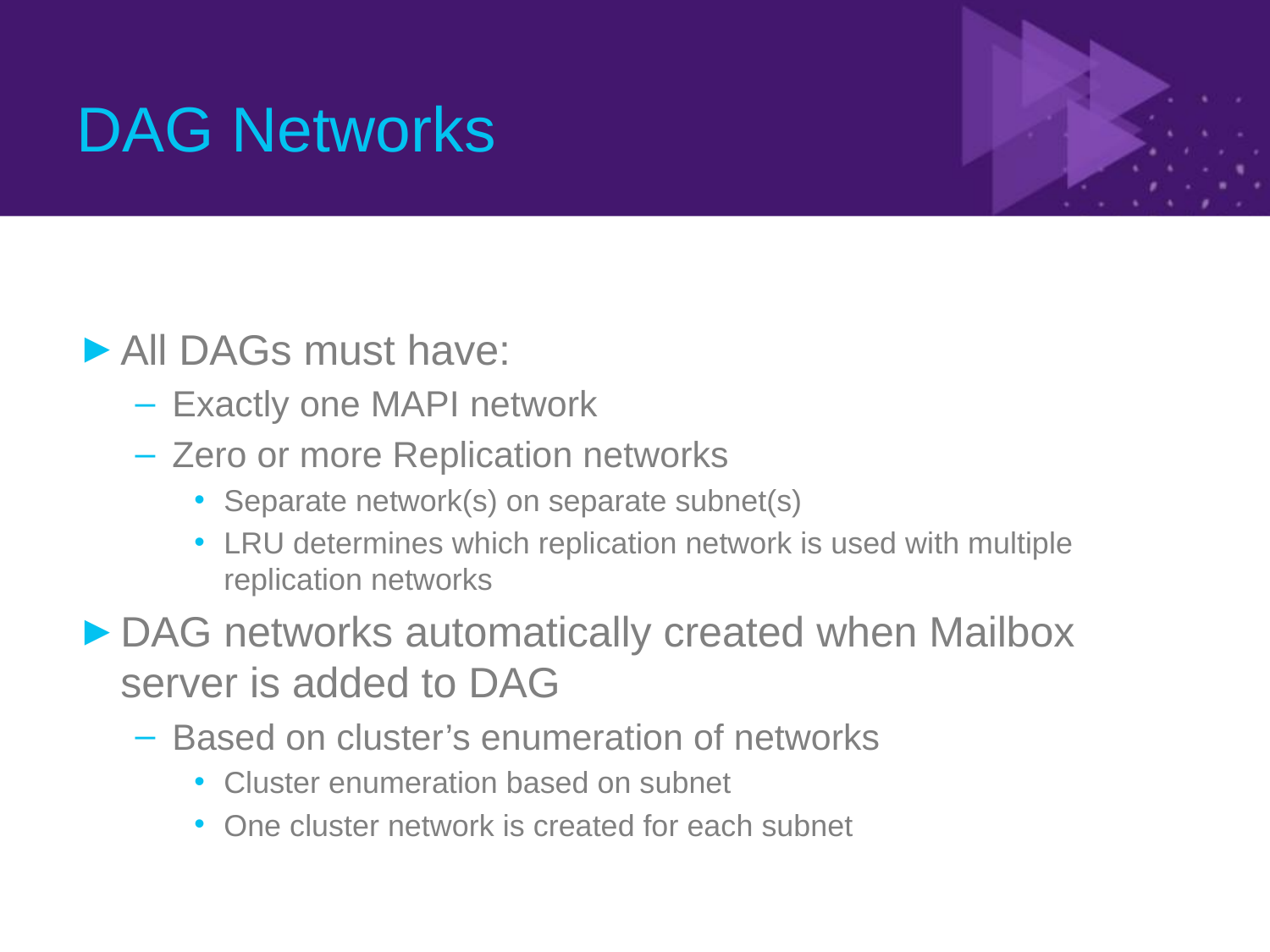

# DAG Networks
All DAGs must have:
Exactly one MAPI network
Zero or more Replication networks
Separate network(s) on separate subnet(s)
LRU determines which replication network is used with multiple replication networks
DAG networks automatically created when Mailbox server is added to DAG
Based on cluster’s enumeration of networks
Cluster enumeration based on subnet
One cluster network is created for each subnet